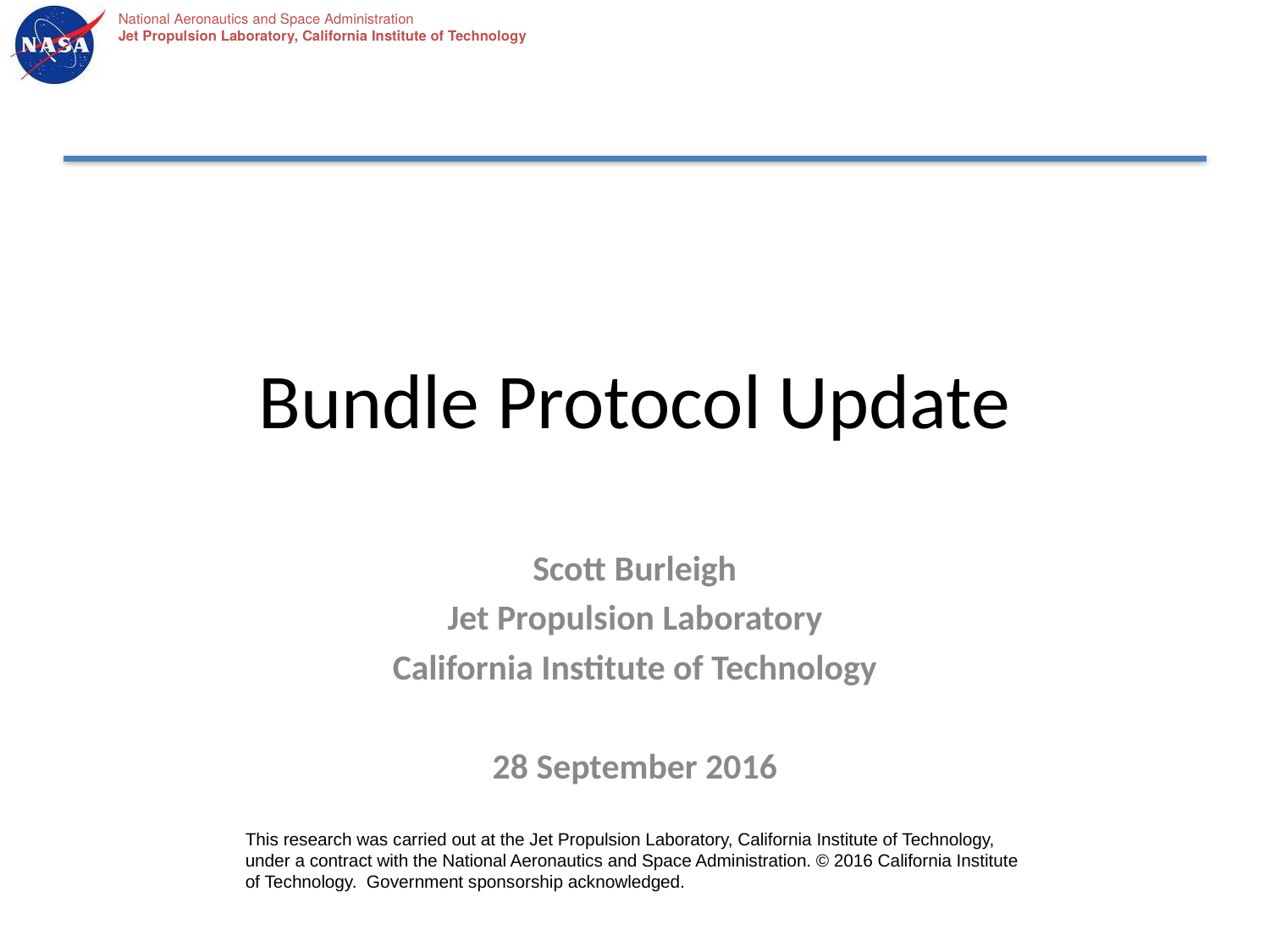

# Bundle Protocol Update
Scott Burleigh
Jet Propulsion Laboratory
California Institute of Technology

28 September 2016
This research was carried out at the Jet Propulsion Laboratory, California Institute of Technology, under a contract with the National Aeronautics and Space Administration. © 2016 California Institute of Technology.  Government sponsorship acknowledged.